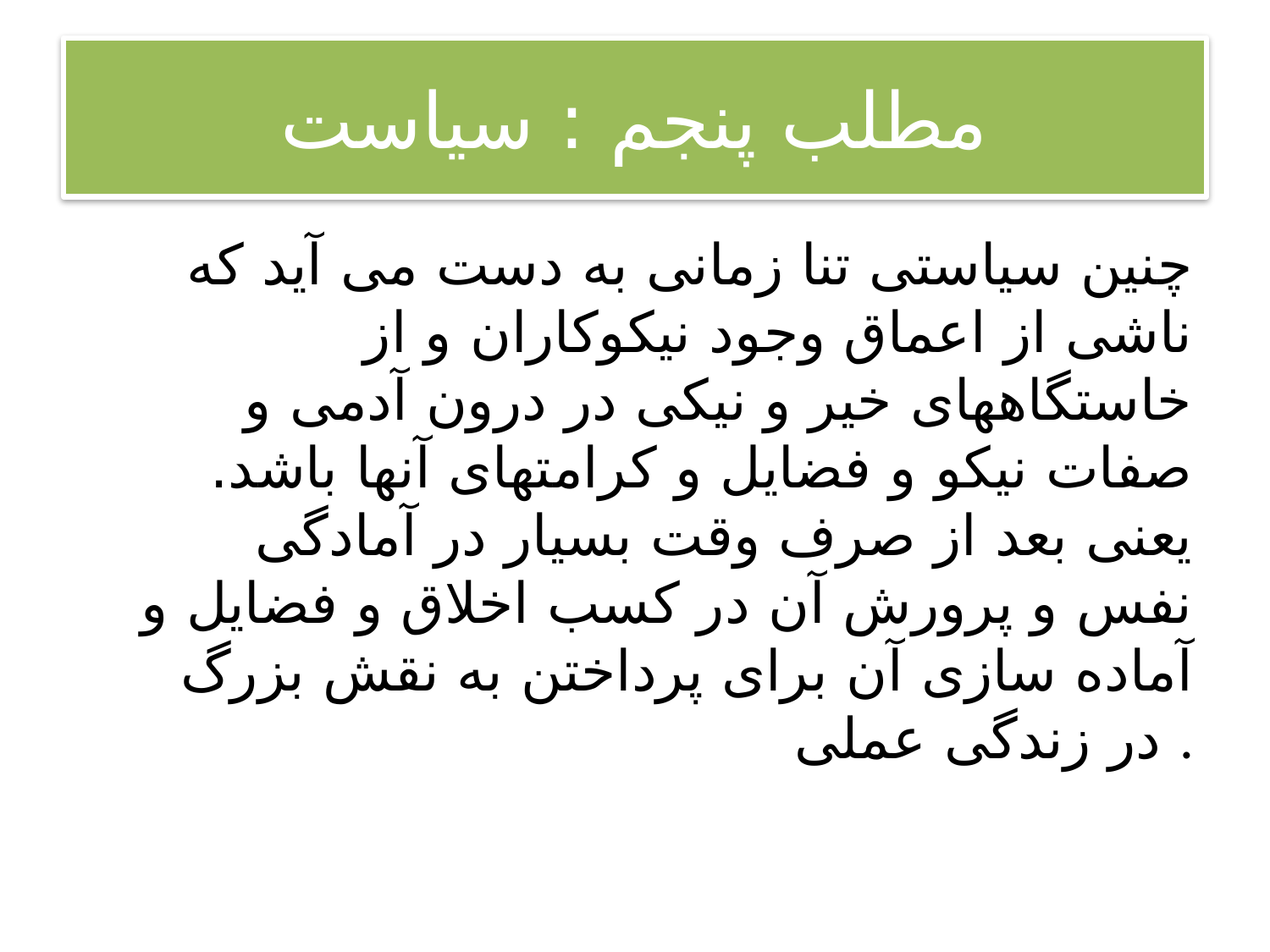

# مطلب پنجم : سیاست
چنین سیاستی تنا زمانی به دست می آید که ناشی از اعماق وجود نیکوکاران و از خاستگاههای خیر و نیکی در درون آدمی و صفات نیکو و فضایل و کرامتهای آنها باشد. یعنی بعد از صرف وقت بسیار در آمادگی نفس و پرورش آن در کسب اخلاق و فضایل و آماده سازی آن برای پرداختن به نقش بزرگ در زندگی عملی .